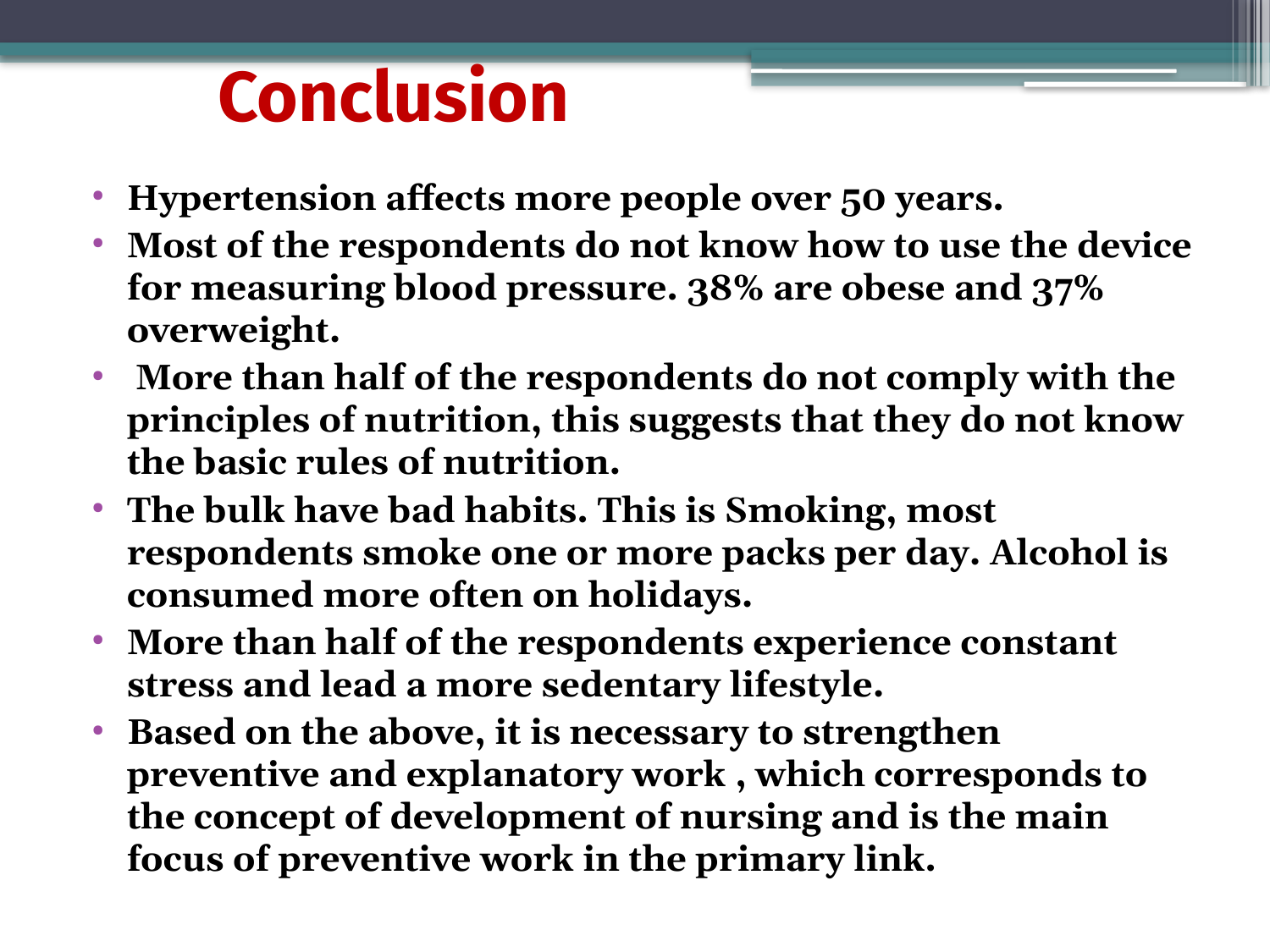

# Conclusion
Hypertension affects more people over 50 years.
Most of the respondents do not know how to use the device for measuring blood pressure. 38% are obese and 37% overweight.
 More than half of the respondents do not comply with the principles of nutrition, this suggests that they do not know the basic rules of nutrition.
The bulk have bad habits. This is Smoking, most respondents smoke one or more packs per day. Alcohol is consumed more often on holidays.
More than half of the respondents experience constant stress and lead a more sedentary lifestyle.
Based on the above, it is necessary to strengthen preventive and explanatory work , which corresponds to the concept of development of nursing and is the main focus of preventive work in the primary link.